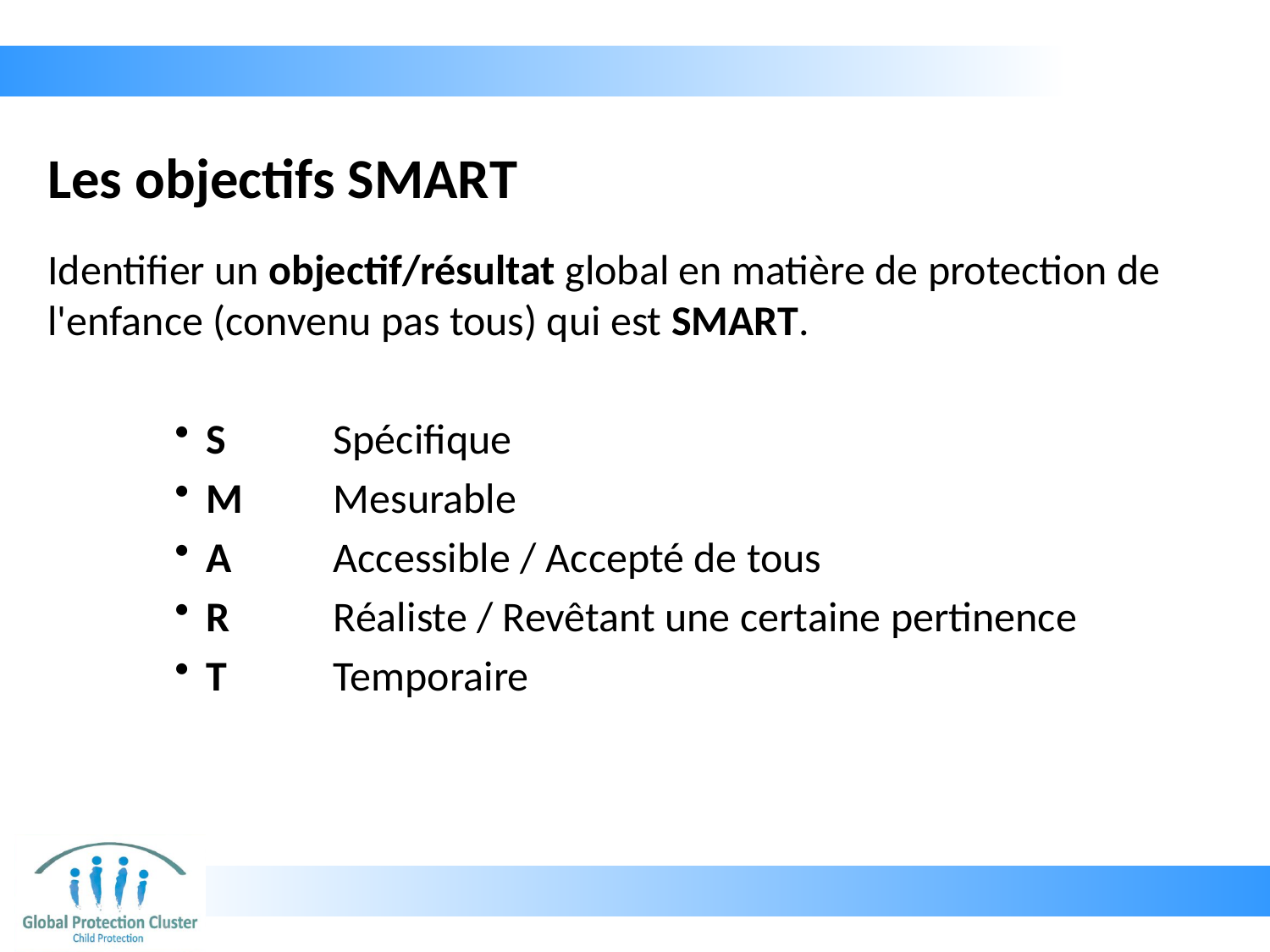

# Les objectifs SMART
Identifier un objectif/résultat global en matière de protection de l'enfance (convenu pas tous) qui est SMART.

S	Spécifique
M	Mesurable
A	Accessible / Accepté de tous
R	Réaliste / Revêtant une certaine pertinence
T	Temporaire